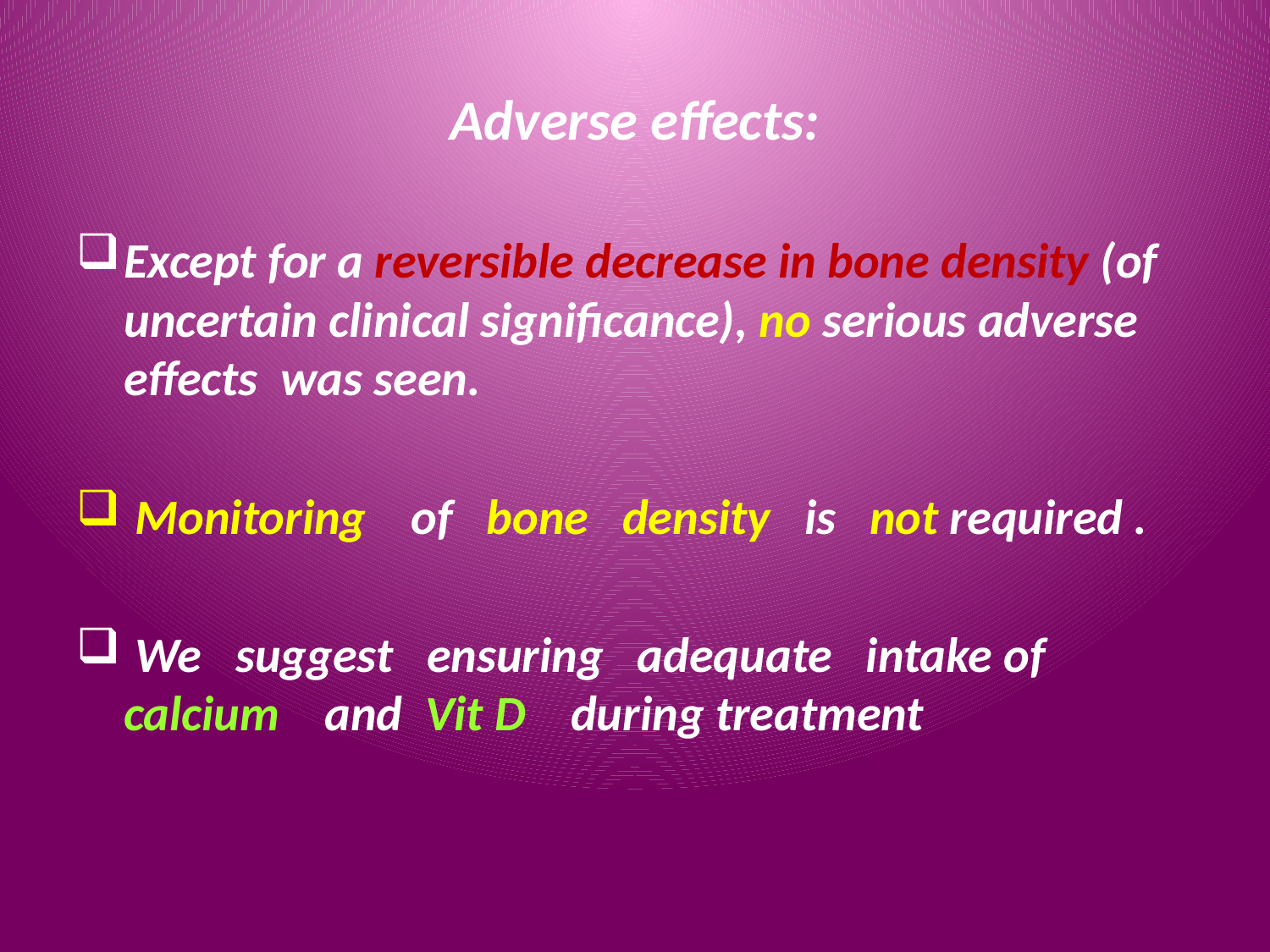

# Adverse effects:
Except for a reversible decrease in bone density (of uncertain clinical significance), no serious adverse effects  was seen.

 Monitoring    of   bone   density   is   not required .

 We   suggest   ensuring   adequate   intake of  calcium    and  Vit D    during treatment